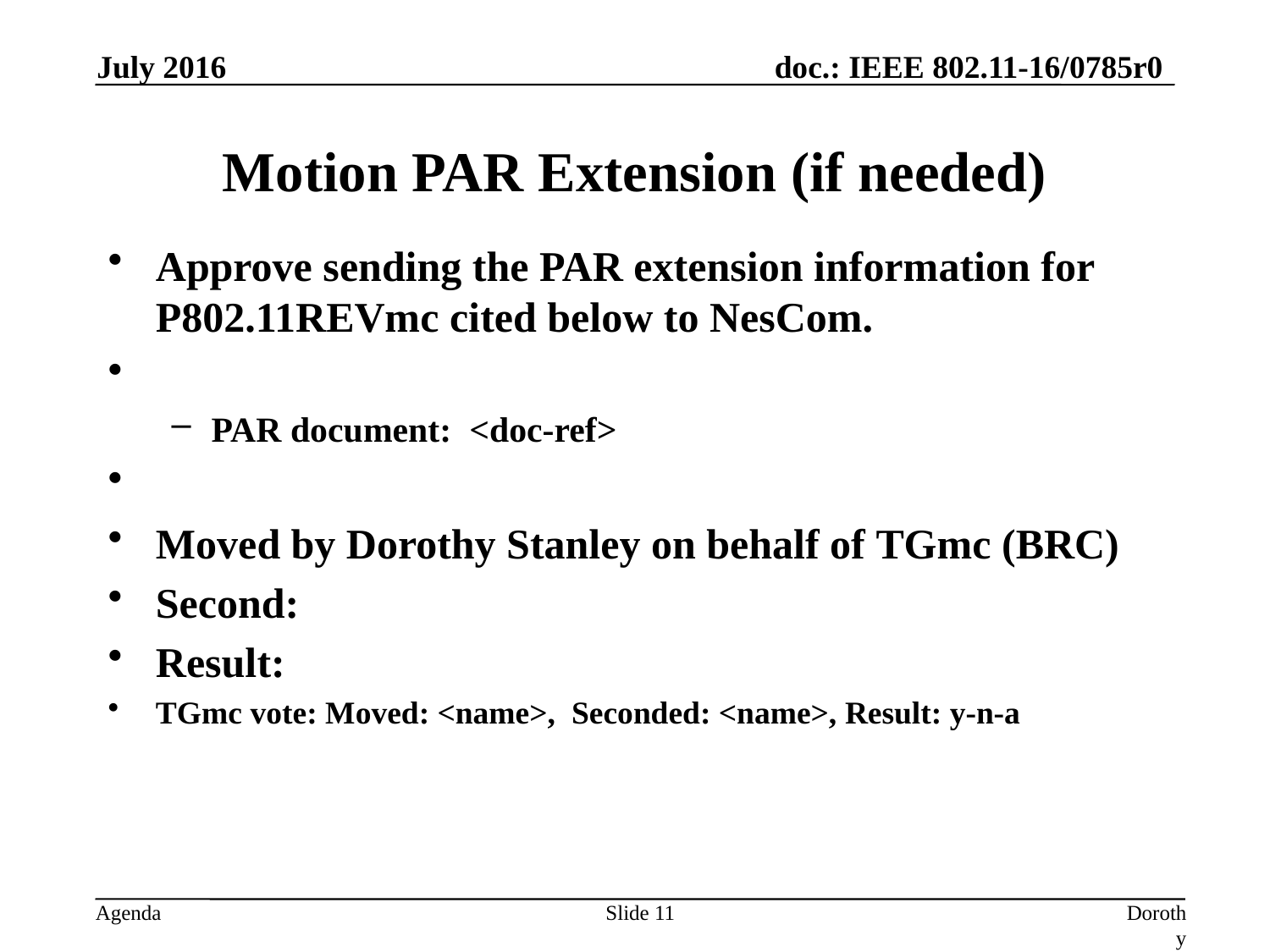

July 2016
# Motion PAR Extension (if needed)
Approve sending the PAR extension information for P802.11REVmc cited below to NesCom.

PAR document:  <doc-ref>

Moved by Dorothy Stanley on behalf of TGmc (BRC)
Second:
Result:
TGmc vote: Moved: <name>,  Seconded: <name>, Result: y-n-a

Slide 11
Dorothy Stanley, HP Enterprise